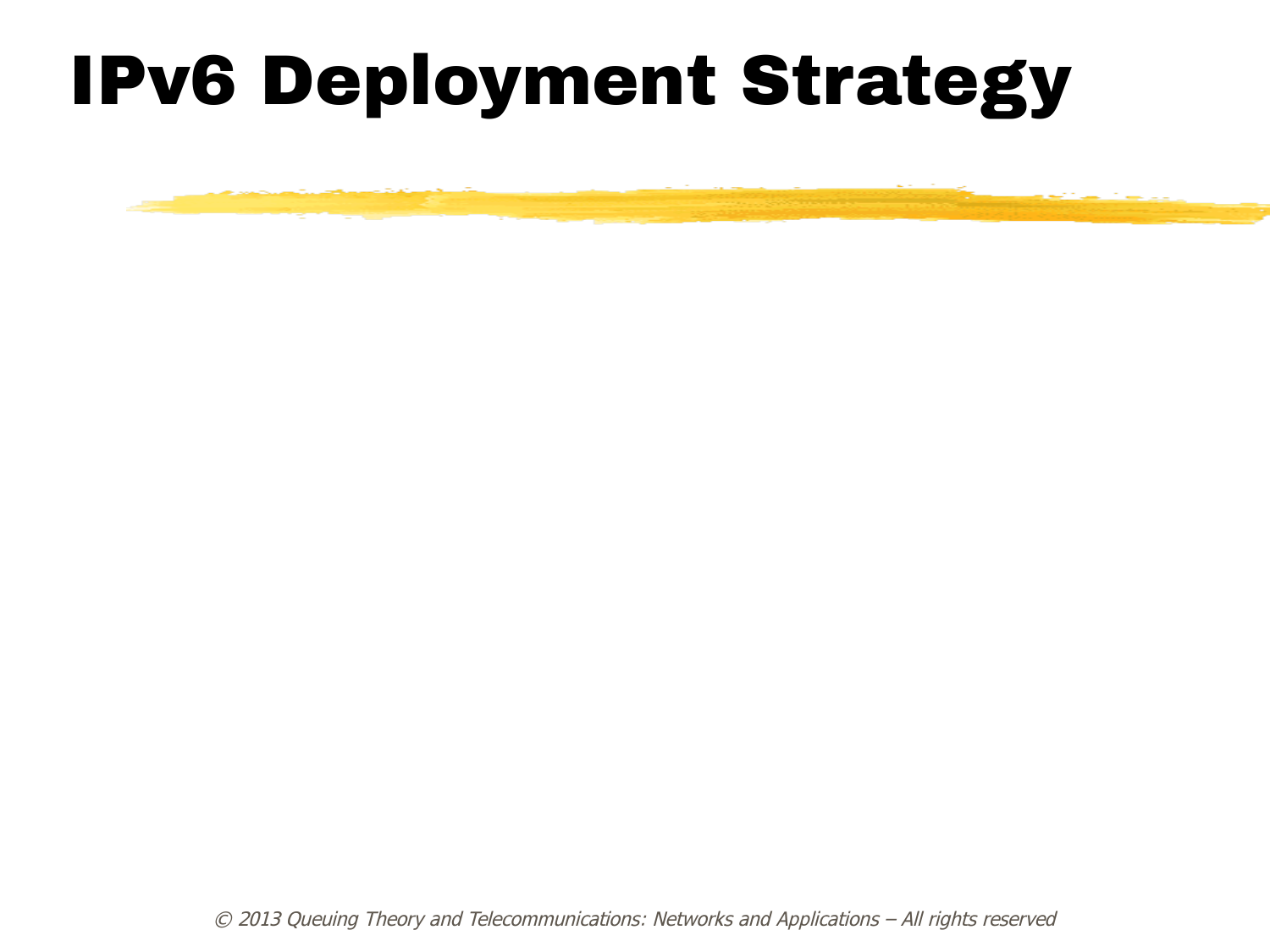

# IPv6 Deployment Strategy
Any successful strategy for IPv6 deployment requires it to coexist with IPv4 for some extended time period. The following strategies have been developed to manage the transition from IPv4 to IPv6:

Dual-stack backbone: In dual-stack backbone deployment, all routers in the network maintain both IPv4 and IPv6 protocol stacks. Applications choose between IPv4 or IPv6.

IPv6 over IPv4 tunneling: IPv6 over IPv4 tunneling encapsulates IPv6 traffic in IPv4 packets to be sent over an IPv4 backbone. This solution enables IPv6 end systems and routers to communicate through an existing IPv4 infrastructure.

© 2013 Queuing Theory and Telecommunications: Networks and Applications – All rights reserved